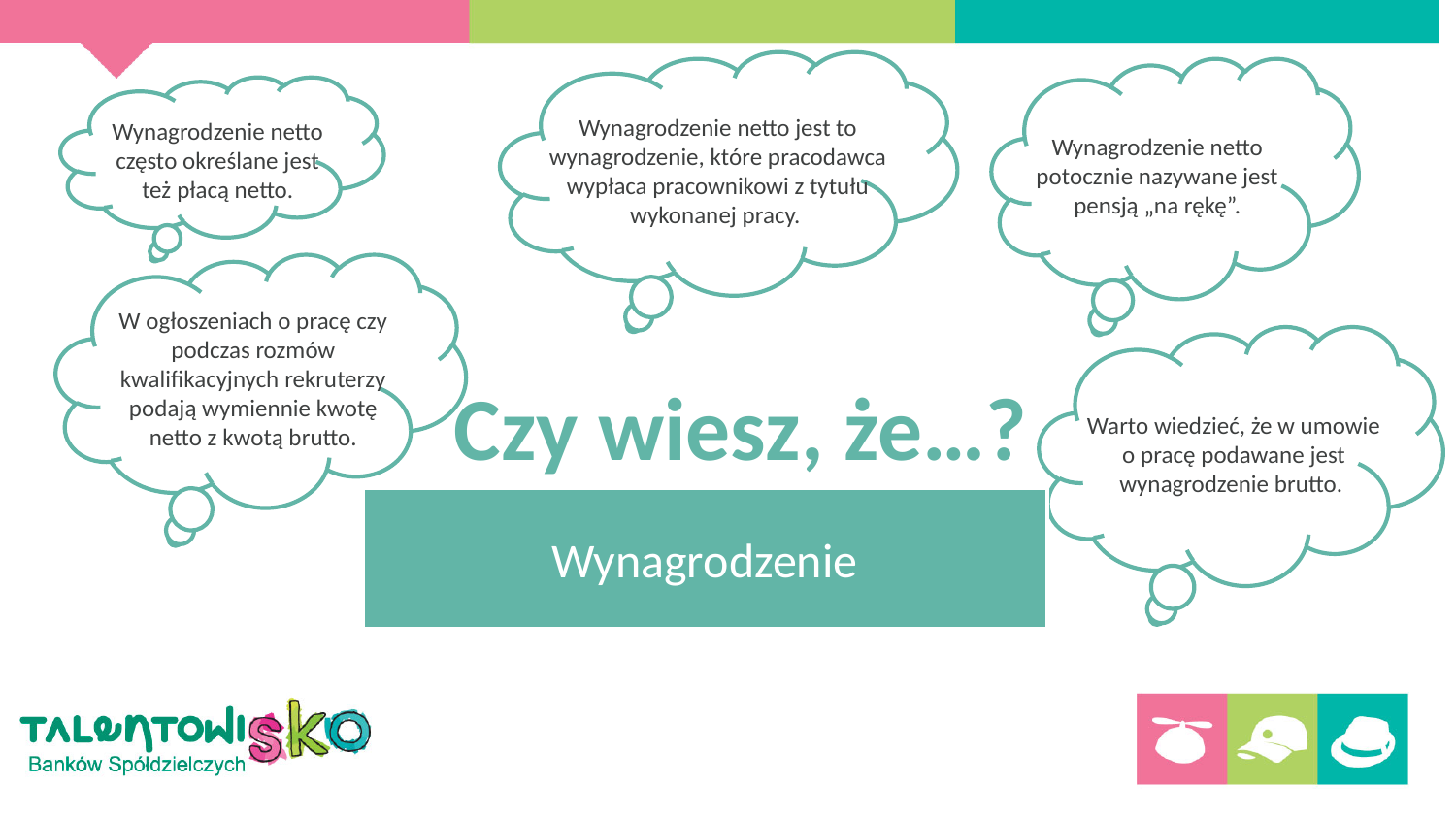

Wynagrodzenie netto jest to wynagrodzenie, które pracodawca wypłaca pracownikowi z tytułu wykonanej pracy.
Wynagrodzenie netto często określane jest też płacą netto.
Wynagrodzenie netto potocznie nazywane jest pensją „na rękę”.

W ogłoszeniach o pracę czy podczas rozmów kwalifikacyjnych rekruterzy podają wymiennie kwotę netto z kwotą brutto.

# Czy wiesz, że…?
Warto wiedzieć, że w umowie o pracę podawane jest wynagrodzenie brutto.
Wynagrodzenie